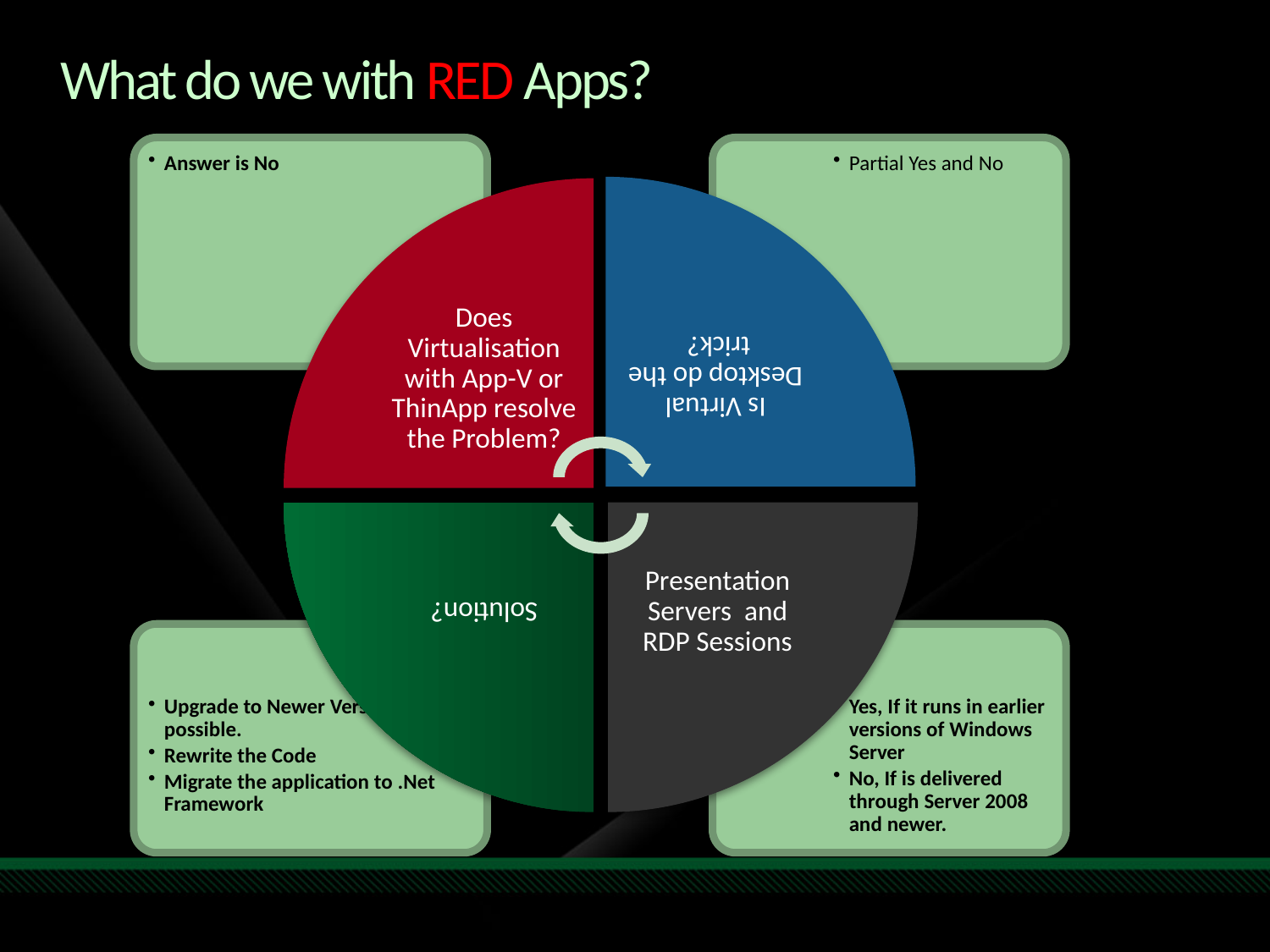

# What do we with RED Apps?
Yes, If it runs in earlier versions of Windows Server
No, If is delivered through Server 2008 and newer.
Upgrade to Newer Versions if possible.
Rewrite the Code
Migrate the application to .Net Framework
Partial Yes and No
Answer is No
Does Virtualisation with App-V or ThinApp resolve the Problem?
Is Virtual Desktop do the trick?
Presentation Servers  and RDP Sessions
Solution?